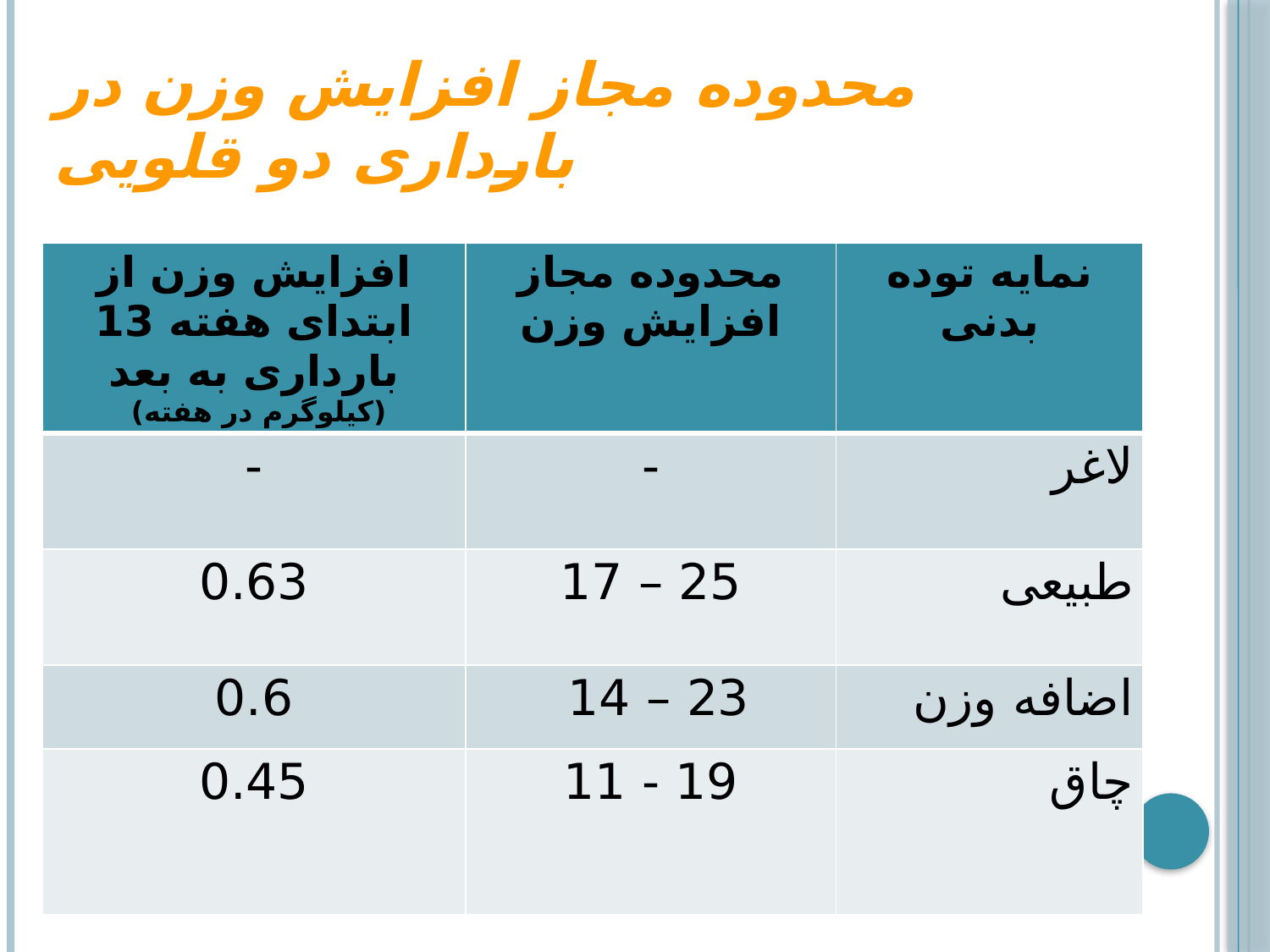

# محدوده مجاز افزایش وزن در بارداری دو قلویی
| افزایش وزن از ابتدای هفته 13 بارداری به بعد (کیلوگرم در هفته) | محدوده مجاز افزایش وزن | نمایه توده بدنی |
| --- | --- | --- |
| - | - | لاغر |
| 0.63 | 25 – 17 | طبیعی |
| 0.6 | 23 – 14 | اضافه وزن |
| 0.45 | 19 - 11 | چاق |